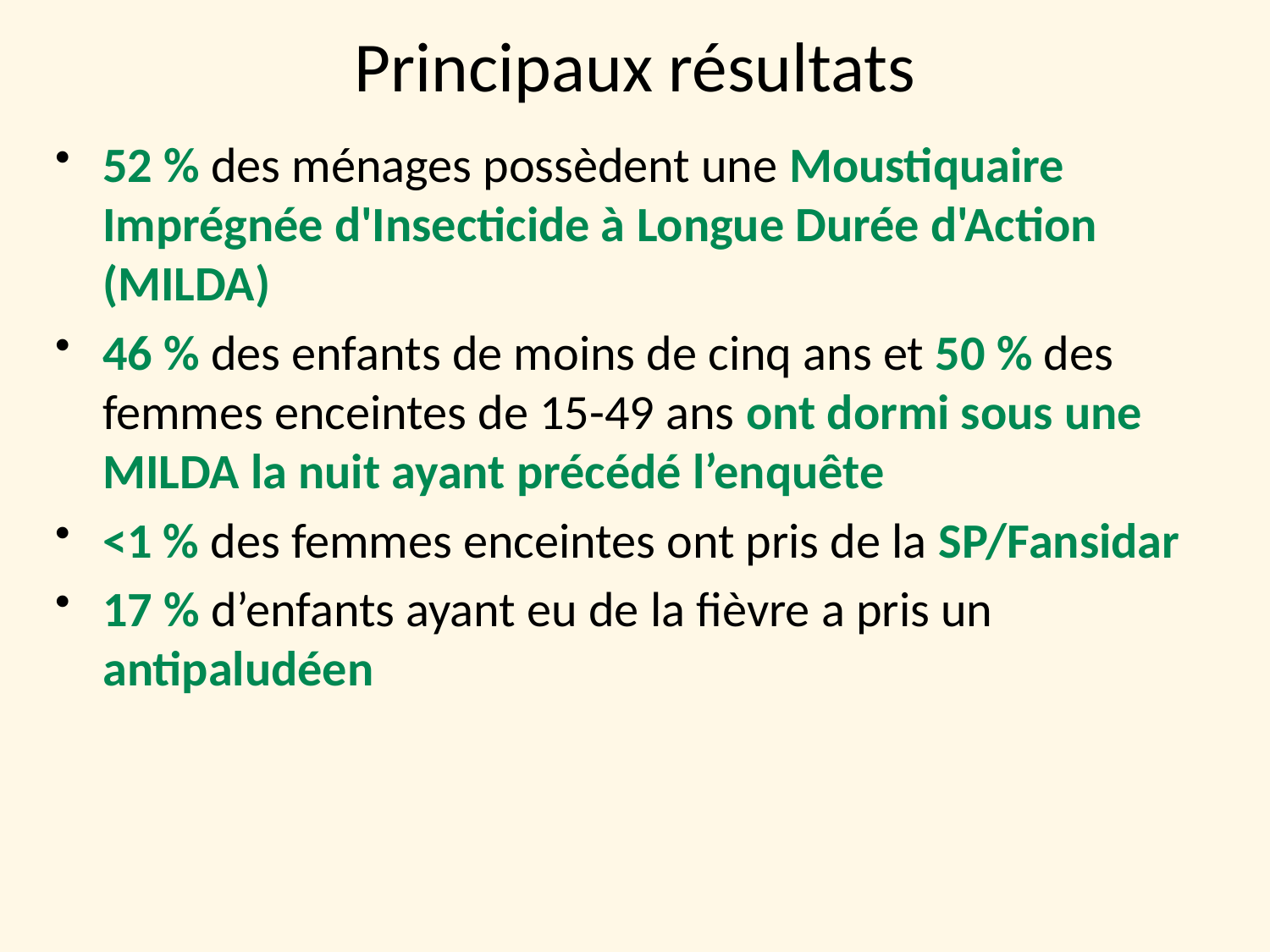

# Principaux résultats
52 % des ménages possèdent une Moustiquaire Imprégnée d'Insecticide à Longue Durée d'Action (MILDA)
46 % des enfants de moins de cinq ans et 50 % des femmes enceintes de 15-49 ans ont dormi sous une MILDA la nuit ayant précédé l’enquête
<1 % des femmes enceintes ont pris de la SP/Fansidar
17 % d’enfants ayant eu de la fièvre a pris un antipaludéen